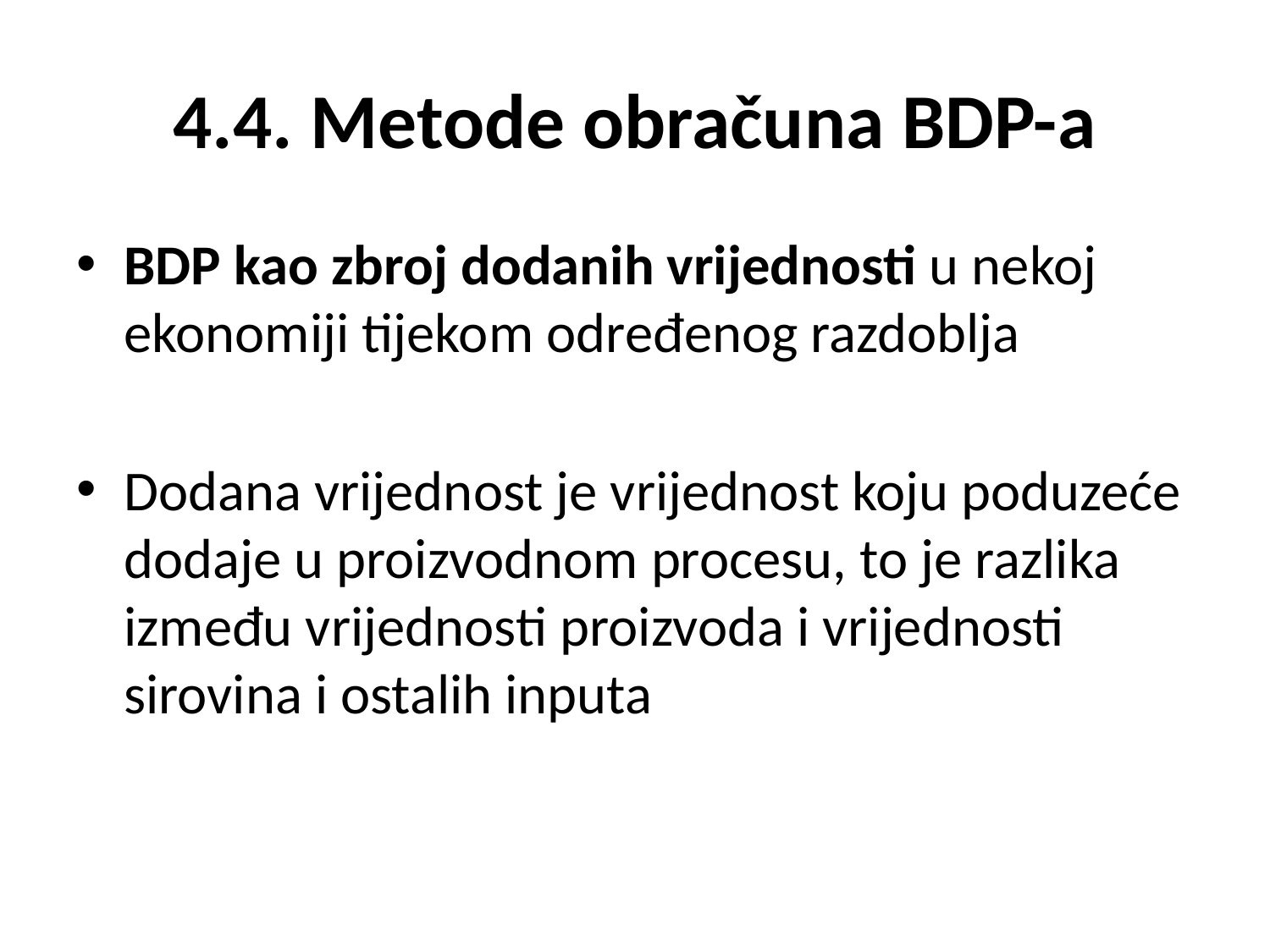

# 4.4. Metode obračuna BDP-a
BDP kao zbroj dodanih vrijednosti u nekoj ekonomiji tijekom određenog razdoblja

Dodana vrijednost je vrijednost koju poduzeće dodaje u proizvodnom procesu, to je razlika između vrijednosti proizvoda i vrijednosti sirovina i ostalih inputa